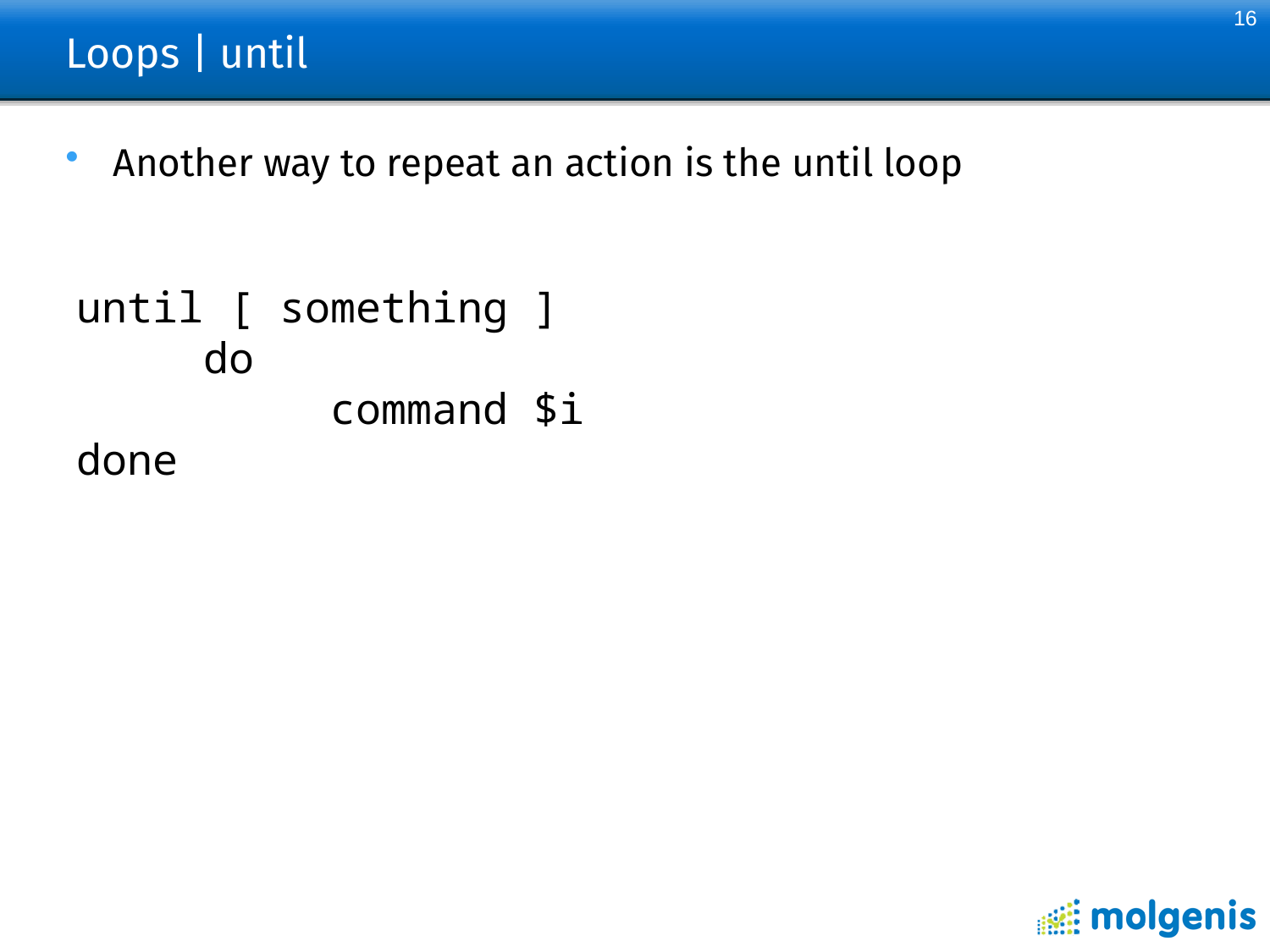

16
# Loops | until
Another way to repeat an action is the until loop

until [ something ]
	do
		command $i
done